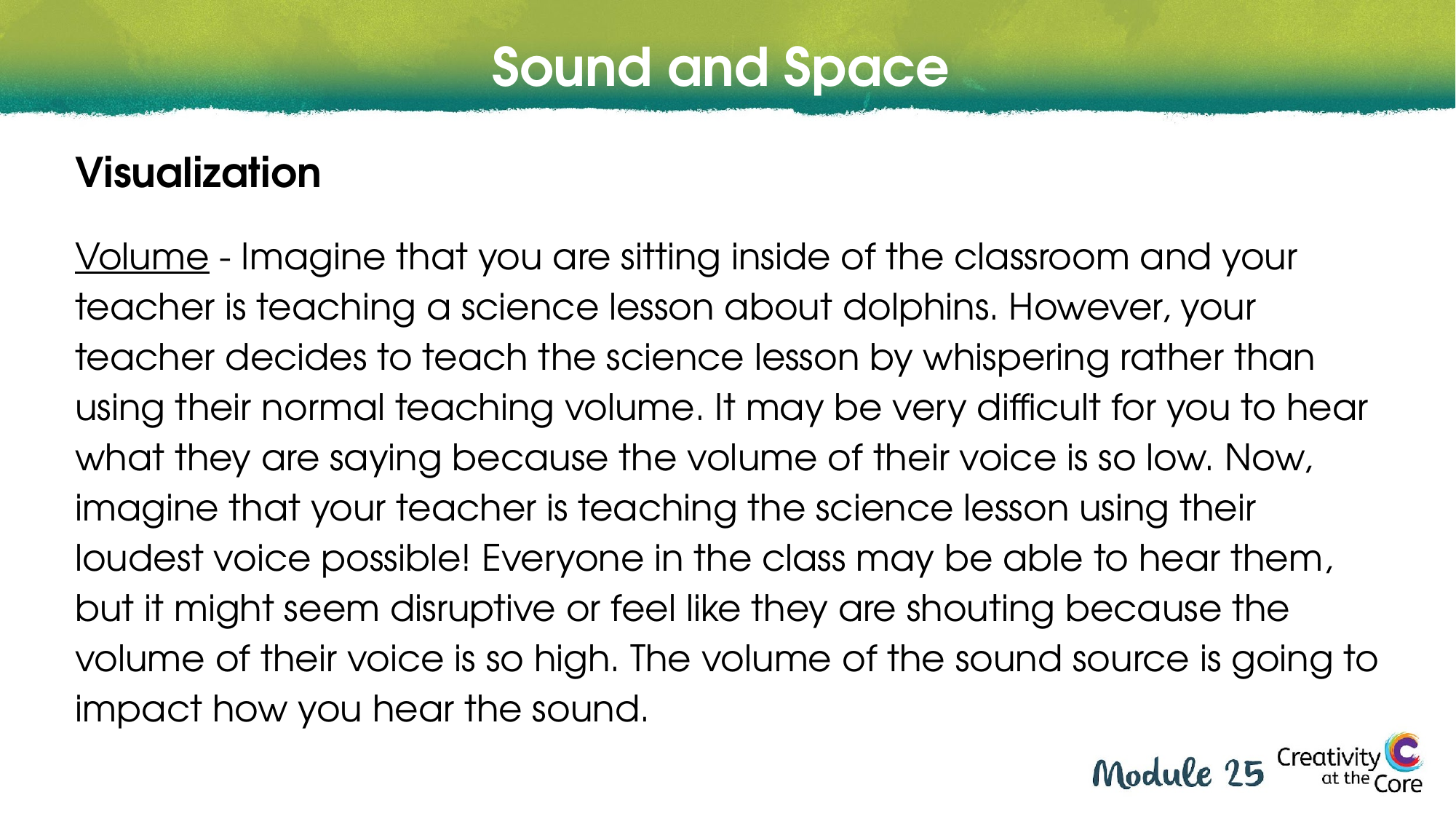

Sound and Space
Visualization

Volume - Imagine that you are sitting inside of the classroom and your teacher is teaching a science lesson about dolphins. However, your teacher decides to teach the science lesson by whispering rather than using their normal teaching volume. It may be very difficult for you to hear what they are saying because the volume of their voice is so low. Now, imagine that your teacher is teaching the science lesson using their loudest voice possible! Everyone in the class may be able to hear them, but it might seem disruptive or feel like they are shouting because the volume of their voice is so high. The volume of the sound source is going to impact how you hear the sound.